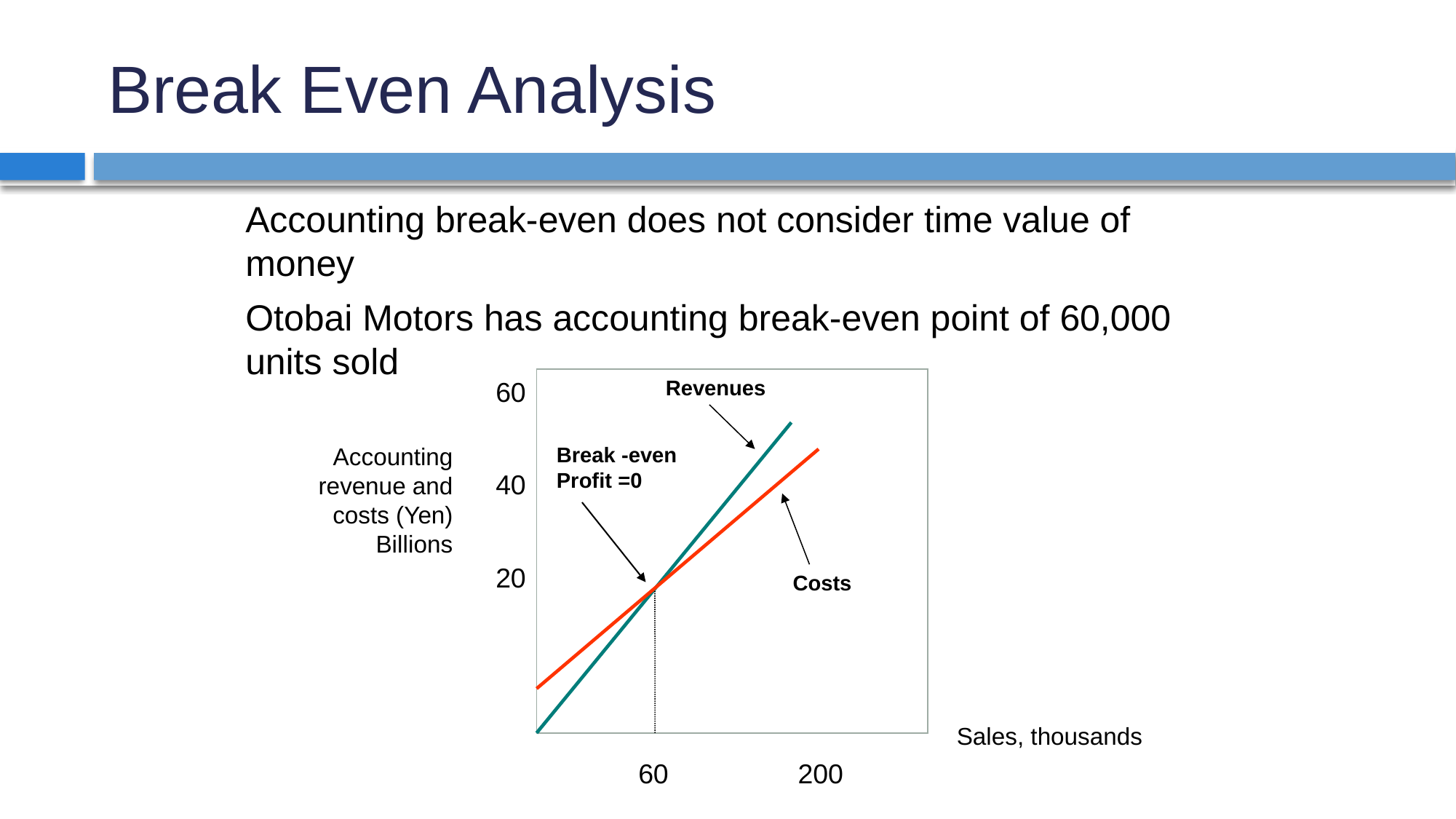

# Break Even Analysis
Accounting break-even does not consider time value of money
Otobai Motors has accounting break-even point of 60,000 units sold

60

40

20

Revenues

Accounting revenue and costs (Yen)
Billions
Break -even
Profit =0

Costs

Sales, thousands
60                 200